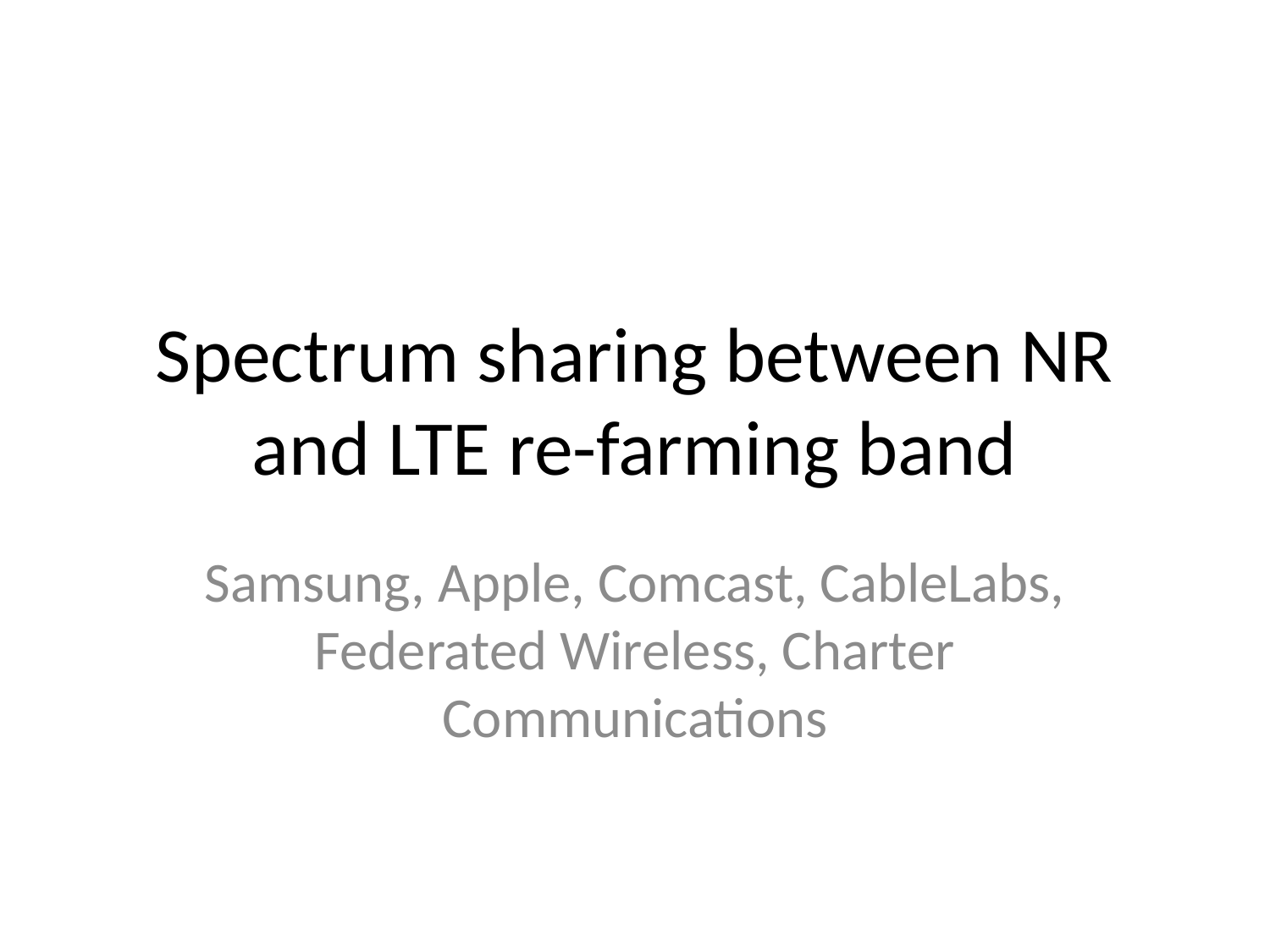

# Spectrum sharing between NR and LTE re-farming band
Samsung, Apple, Comcast, CableLabs, Federated Wireless, Charter Communications